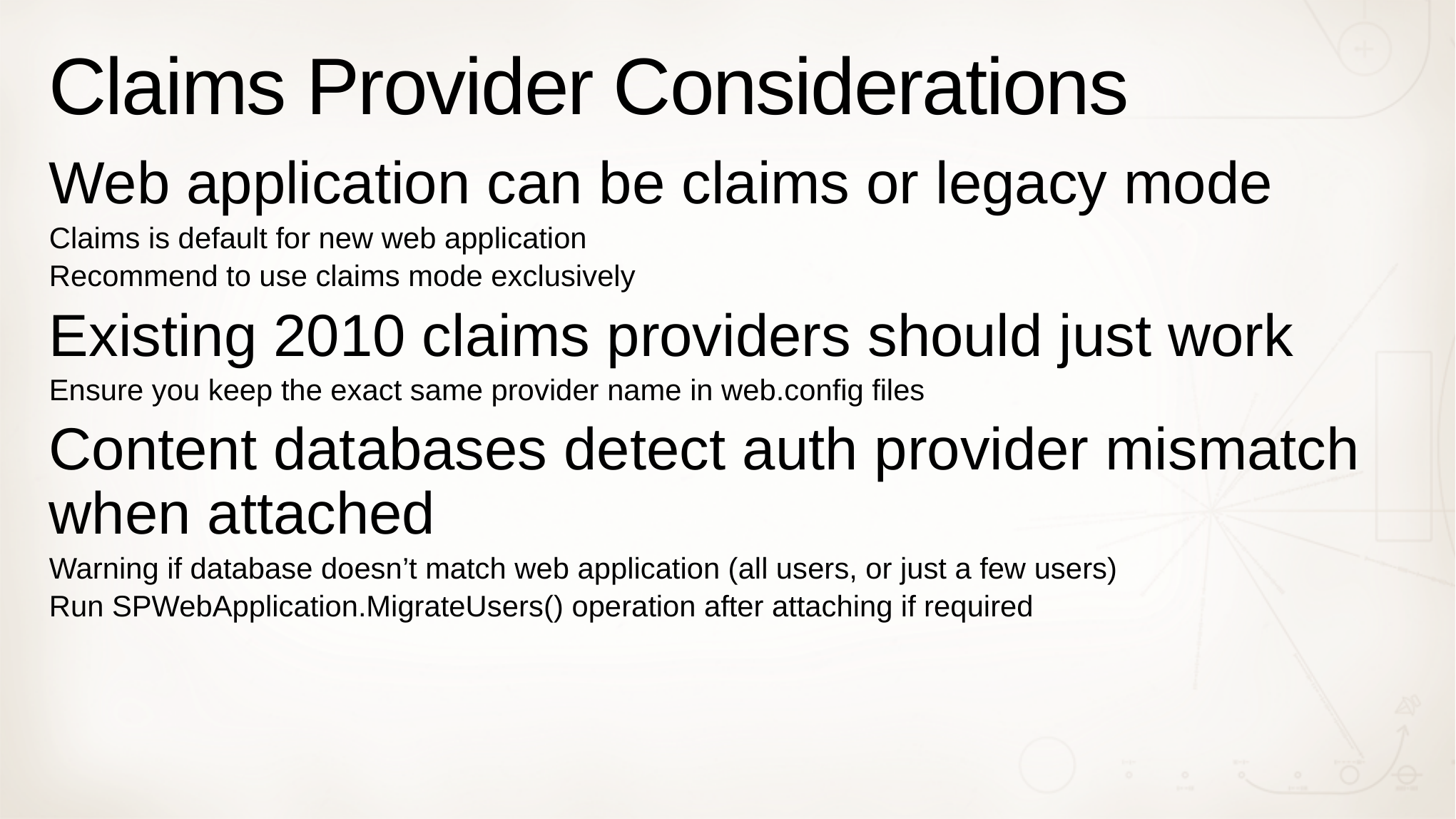

# Claims Provider Considerations
Web application can be claims or legacy mode
Claims is default for new web application
Recommend to use claims mode exclusively
Existing 2010 claims providers should just work
Ensure you keep the exact same provider name in web.config files
Content databases detect auth provider mismatch when attached
Warning if database doesn’t match web application (all users, or just a few users)
Run SPWebApplication.MigrateUsers() operation after attaching if required